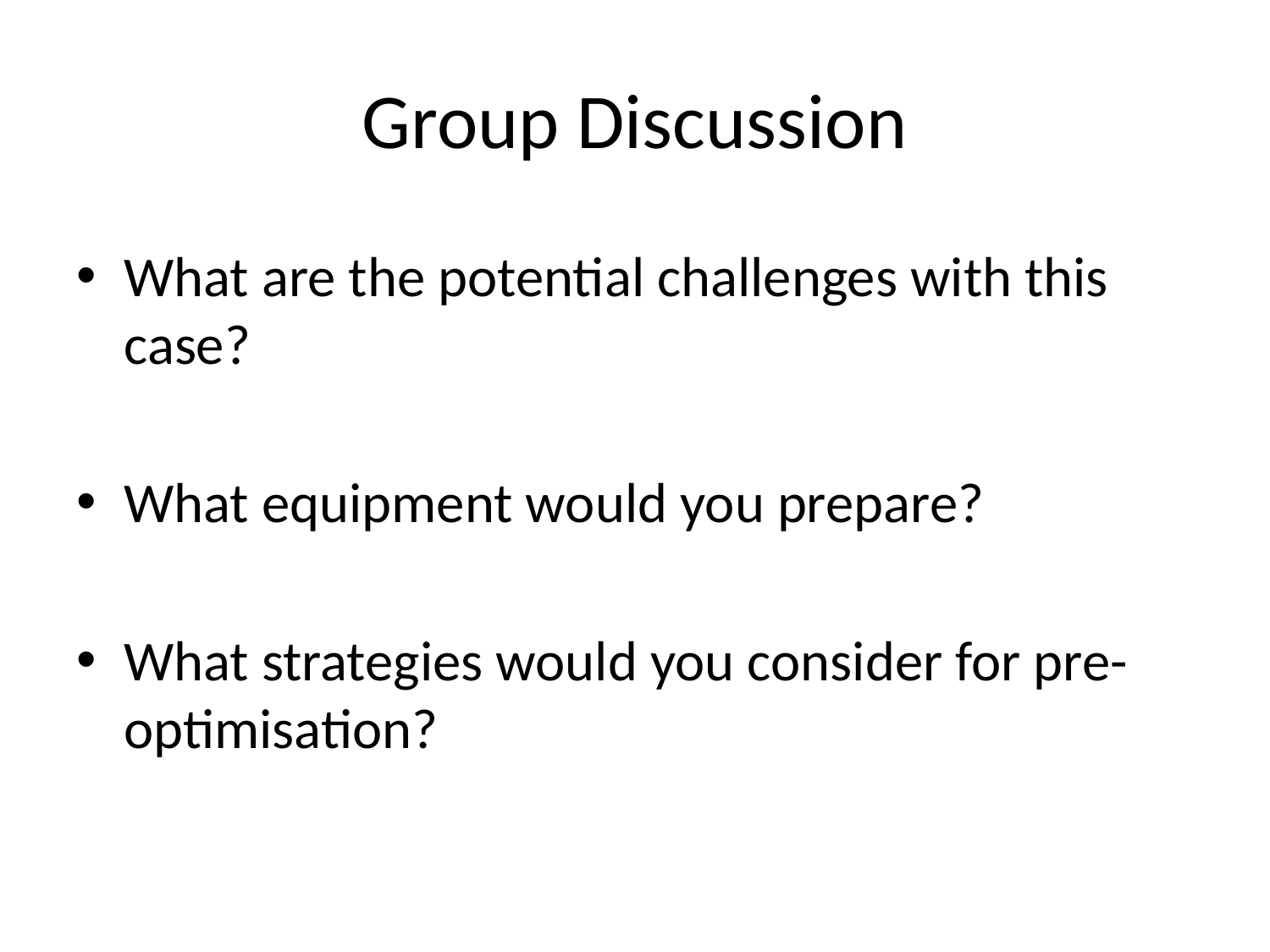

# Group Discussion

What are the potential challenges with this case?

What equipment would you prepare?

What strategies would you consider for pre-optimisation?